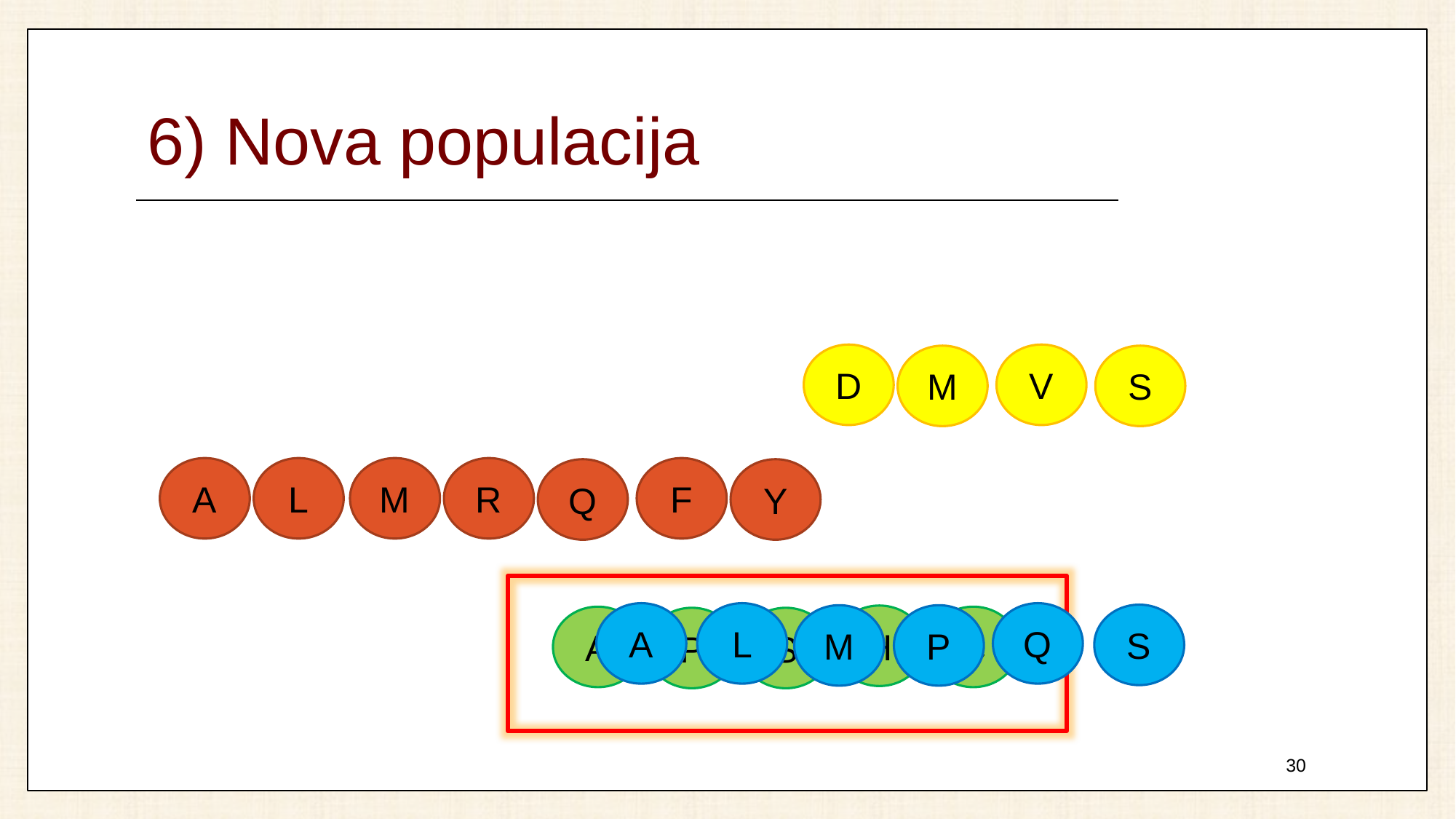

# 6) Nova populacija
D
V
M
S
A
L
M
R
F
Q
Y

A
L
Q
S
M
P
H
A
C
P
S
30